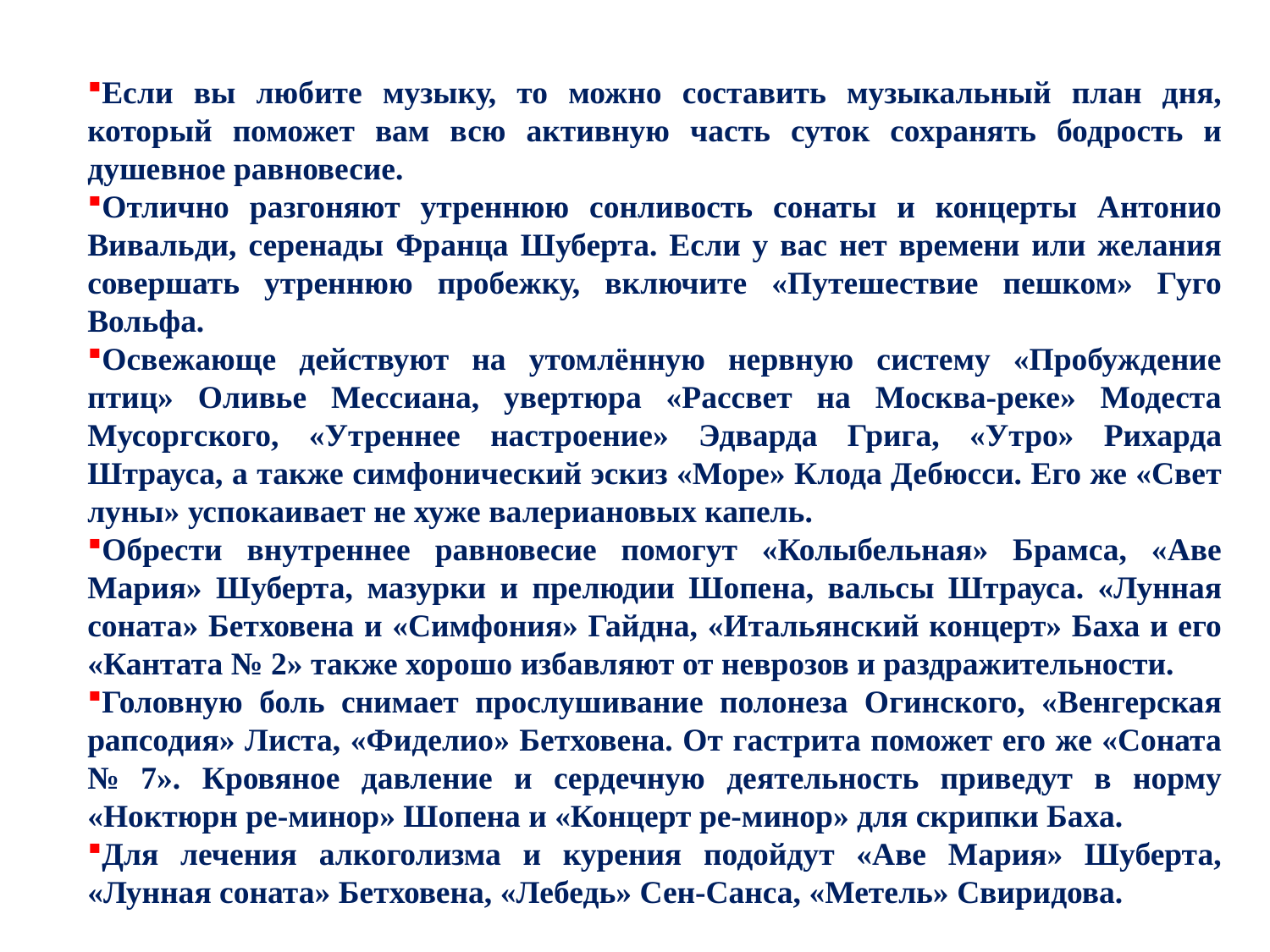

Если вы любите музыку, то можно составить музыкальный план дня, который поможет вам всю активную часть суток сохранять бодрость и душевное равновесие.
Отлично разгоняют утреннюю сонливость сонаты и концерты Антонио Вивальди, серенады Франца Шуберта. Если у вас нет времени или желания совершать утреннюю пробежку, включите «Путешествие пешком» Гуго Вольфа.
Освежающе действуют на утомлённую нервную систему «Пробуждение птиц» Оливье Мессиана, увертюра «Рассвет на Москва-реке» Модеста Мусоргского, «Утреннее настроение» Эдварда Грига, «Утро» Рихарда Штрауса, а также симфонический эскиз «Море» Клода Дебюсси. Его же «Свет луны» успокаивает не хуже валериановых капель.
Обрести внутреннее равновесие помогут «Колыбельная» Брамса, «Аве Мария» Шуберта, мазурки и прелюдии Шопена, вальсы Штрауса. «Лунная соната» Бетховена и «Симфония» Гайдна, «Итальянский концерт» Баха и его «Кантата № 2» также хорошо избавляют от неврозов и раздражительности.
Головную боль снимает прослушивание полонеза Огинского, «Венгерская рапсодия» Листа, «Фиделио» Бетховена. От гастрита поможет его же «Соната № 7». Кровяное давление и сердечную деятельность приведут в норму «Ноктюрн ре-минор» Шопена и «Концерт ре-минор» для скрипки Баха.
Для лечения алкоголизма и курения подойдут «Аве Мария» Шуберта, «Лунная соната» Бетховена, «Лебедь» Сен-Санса, «Метель» Свиридова.